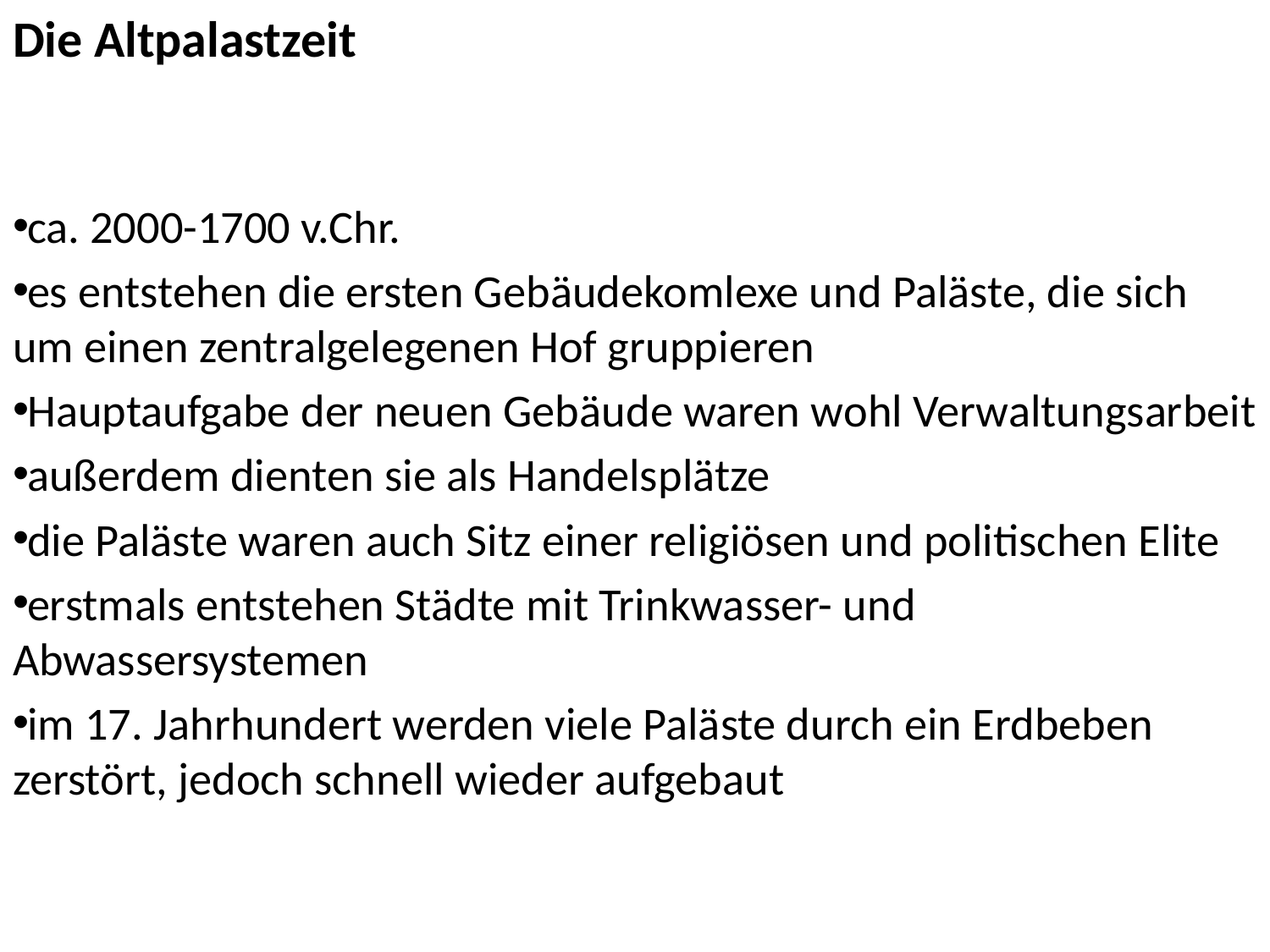

Die Altpalastzeit

ca. 2000-1700 v.Chr.
es entstehen die ersten Gebäudekomlexe und Paläste, die sich um einen zentralgelegenen Hof gruppieren
Hauptaufgabe der neuen Gebäude waren wohl Verwaltungsarbeit
außerdem dienten sie als Handelsplätze
die Paläste waren auch Sitz einer religiösen und politischen Elite
erstmals entstehen Städte mit Trinkwasser- und Abwassersystemen
im 17. Jahrhundert werden viele Paläste durch ein Erdbeben zerstört, jedoch schnell wieder aufgebaut